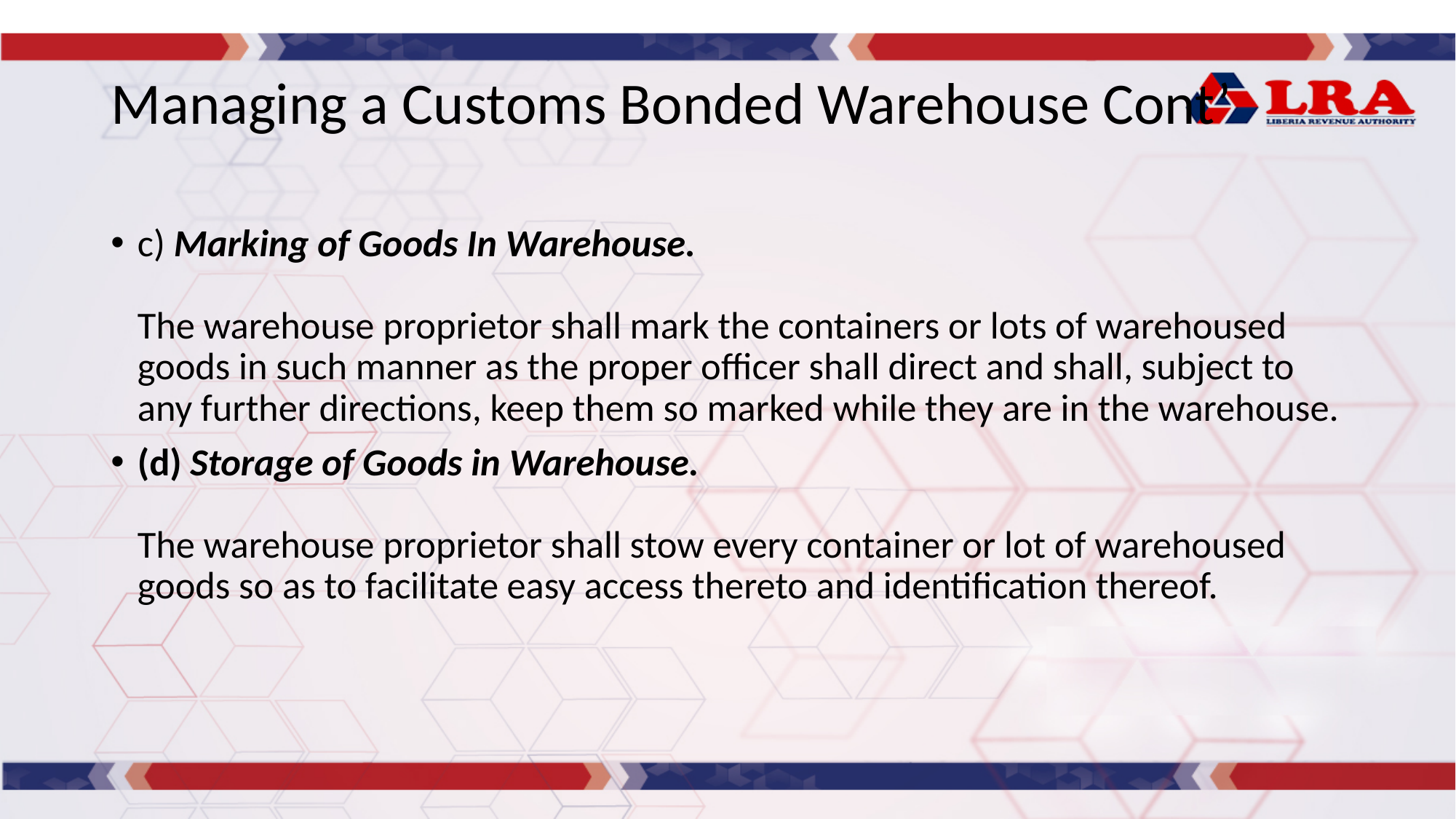

# Managing a Customs Bonded Warehouse Cont’
c) Marking of Goods In Warehouse.
The warehouse proprietor shall mark the containers or lots of warehoused goods in such manner as the proper officer shall direct and shall, subject to any further directions, keep them so marked while they are in the warehouse.
(d) Storage of Goods in Warehouse.
The warehouse proprietor shall stow every container or lot of warehoused goods so as to facilitate easy access thereto and identification thereof.